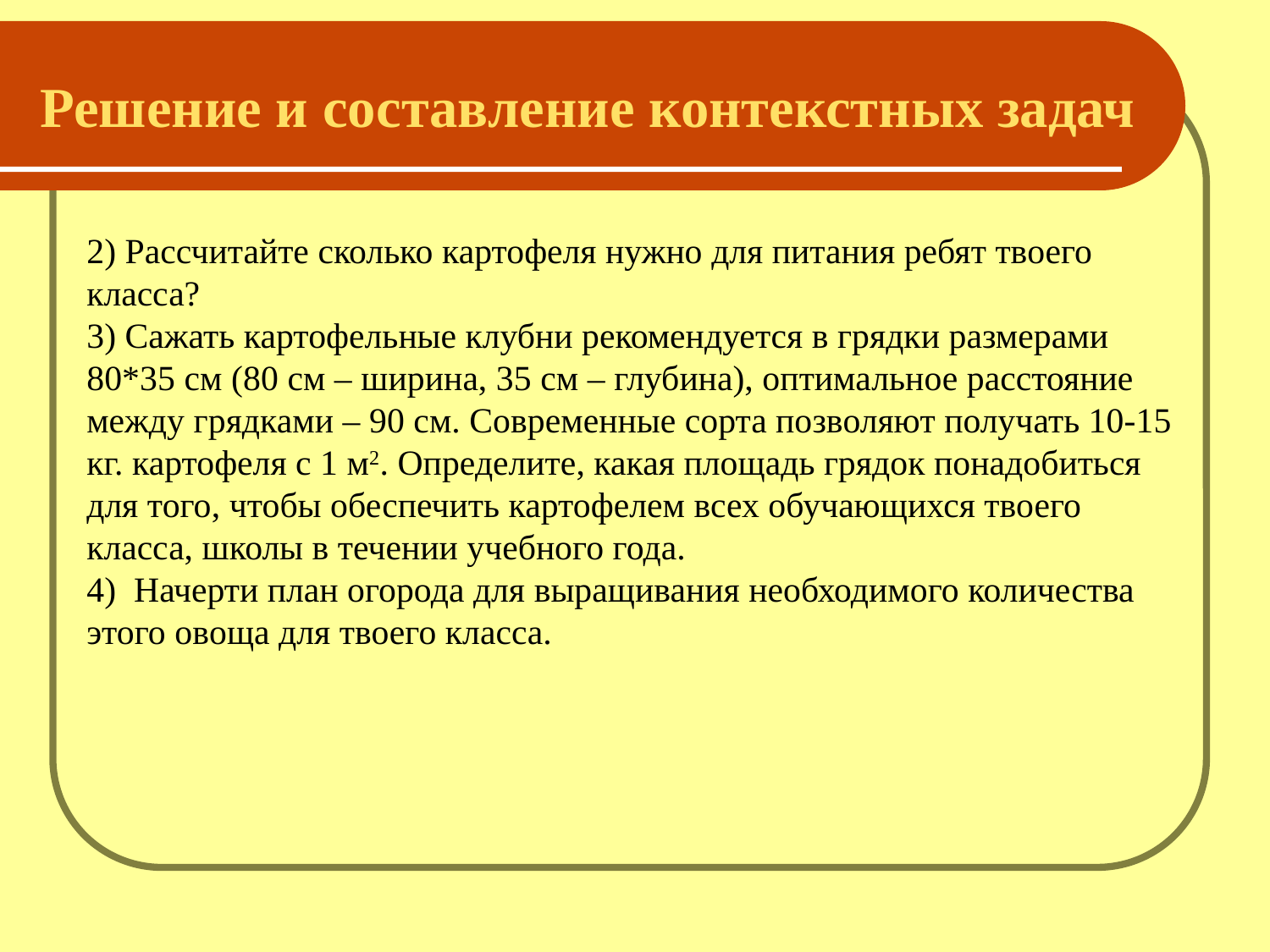

# Решение и составление контекстных задач
2) Рассчитайте сколько картофеля нужно для питания ребят твоего класса?
3) Сажать картофельные клубни рекомендуется в грядки размерами 80*35 см (80 см – ширина, 35 см – глубина), оптимальное расстояние между грядками – 90 см. Современные сорта позволяют получать 10-15 кг. картофеля с 1 м2. Определите, какая площадь грядок понадобиться для того, чтобы обеспечить картофелем всех обучающихся твоего класса, школы в течении учебного года.
4)  Начерти план огорода для выращивания необходимого количества этого овоща для твоего класса.